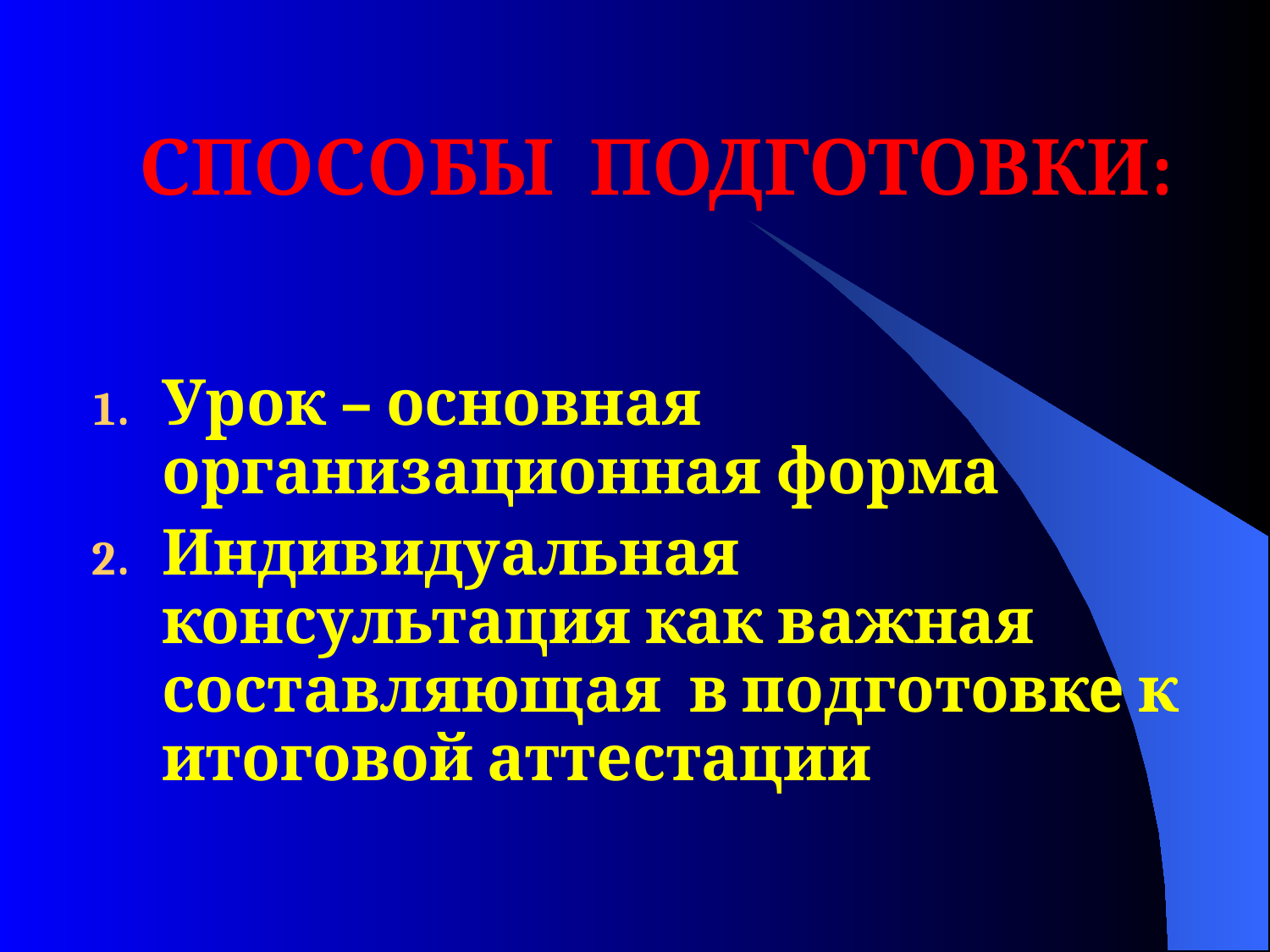

# СПОСОБЫ  ПОДГОТОВКИ:

Урок – основная организационная форма
Индивидуальная консультация как важная составляющая  в подготовке к итоговой аттестации